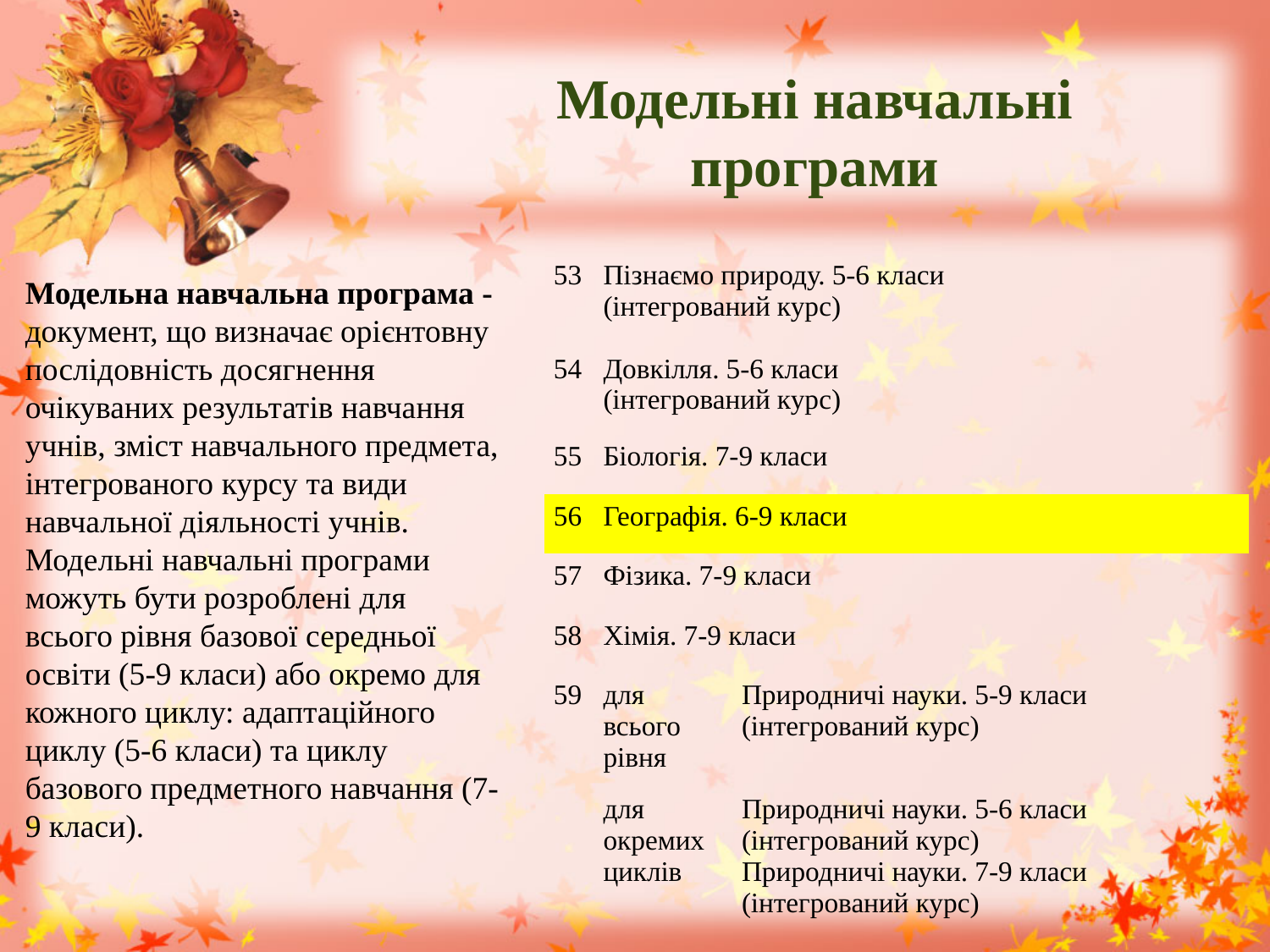

Модельні навчальні програми
| 53 | Пізнаємо природу. 5-6 класи (інтегрований курс) |  |  |
| --- | --- | --- | --- |
| 54 | Довкілля. 5-6 класи (інтегрований курс) |  |  |
| 55 | Біологія. 7-9 класи |  |  |
| 56 | Географія. 6-9 класи |  |  |
| 57 | Фізика. 7-9 класи |  |  |
| 58 | Хімія. 7-9 класи |  |  |
| 59 | для всього рівня | Природничі науки. 5-9 класи (інтегрований курс) |  |
|  | для окремих циклів | Природничі науки. 5-6 класи (інтегрований курс) Природничі науки. 7-9 класи (інтегрований курс) |  |
Модельна навчальна програма - документ, що визначає орієнтовну послідовність досягнення очікуваних результатів навчання учнів, зміст навчального предмета, інтегрованого курсу та види навчальної діяльності учнів. Модельні навчальні програми можуть бути розроблені для всього рівня базової середньої освіти (5-9 класи) або окремо для кожного циклу: адаптаційного циклу (5-6 класи) та циклу базового предметного навчання (7-9 класи).
..